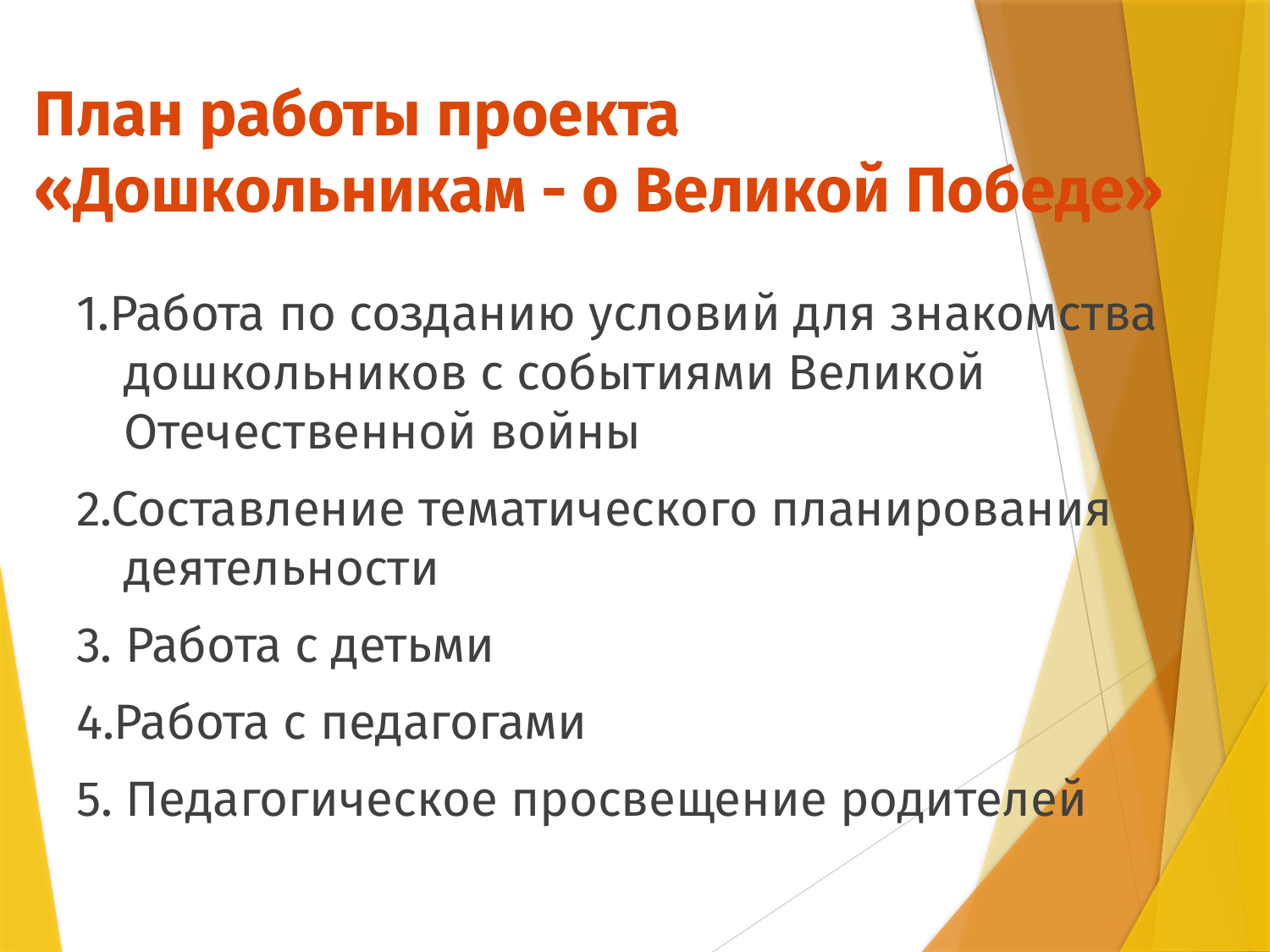

# План работы проекта «Дошкольникам - о Великой Победе»
1.Работа по созданию условий для знакомства дошкольников с событиями Великой Отечественной войны
2.Составление тематического планирования деятельности
3. Работа с детьми
4.Работа с педагогами
5. Педагогическое просвещение родителей